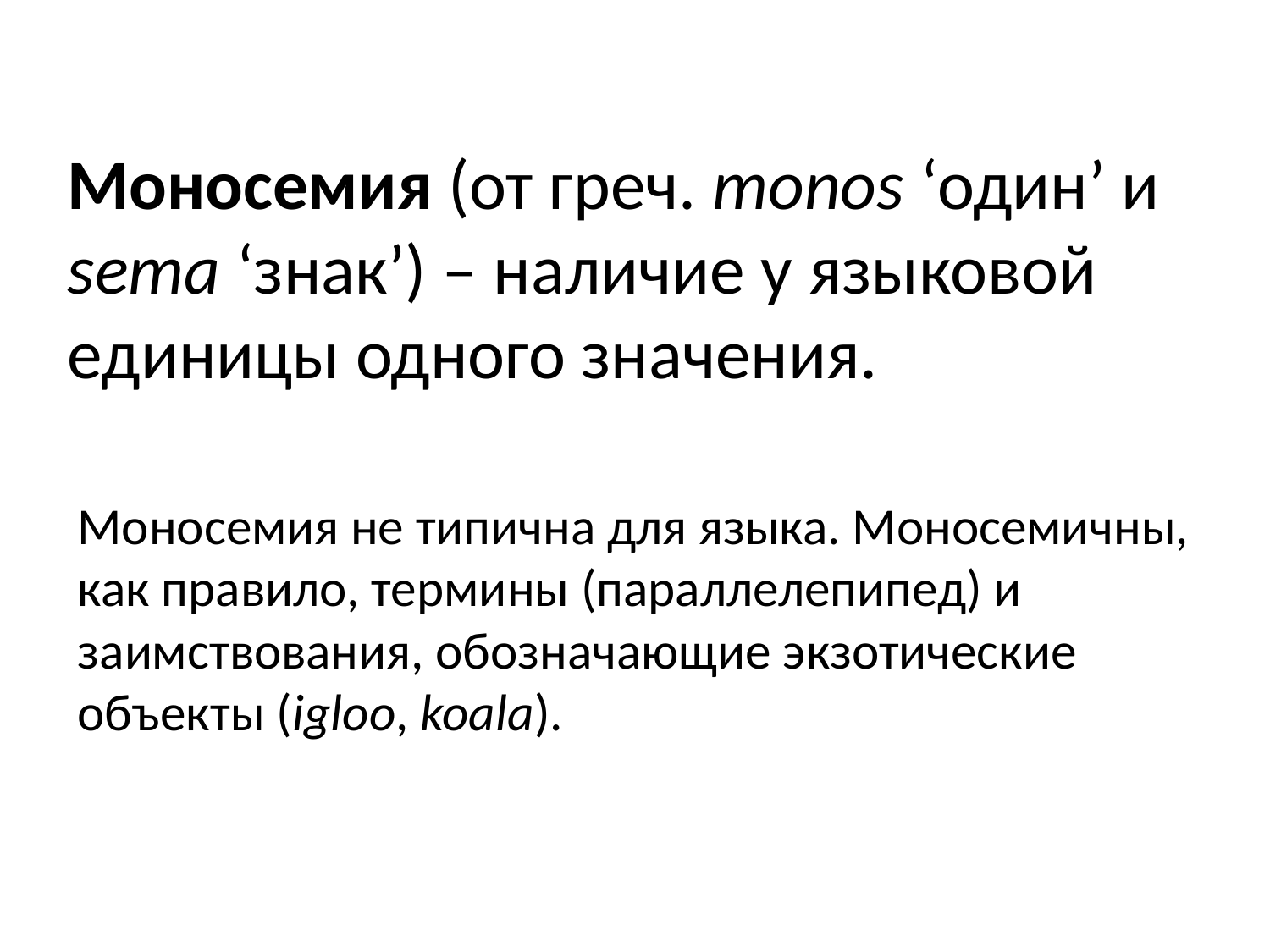

# Моносемия (от греч. monos ‘один’ и sema ‘знак’) – наличие у языковой единицы одного значения.
Моносемия не типична для языка. Моносемичны, как правило, термины (параллелепипед) и  заимствования, обозначающие экзотические объекты (igloo, koala).